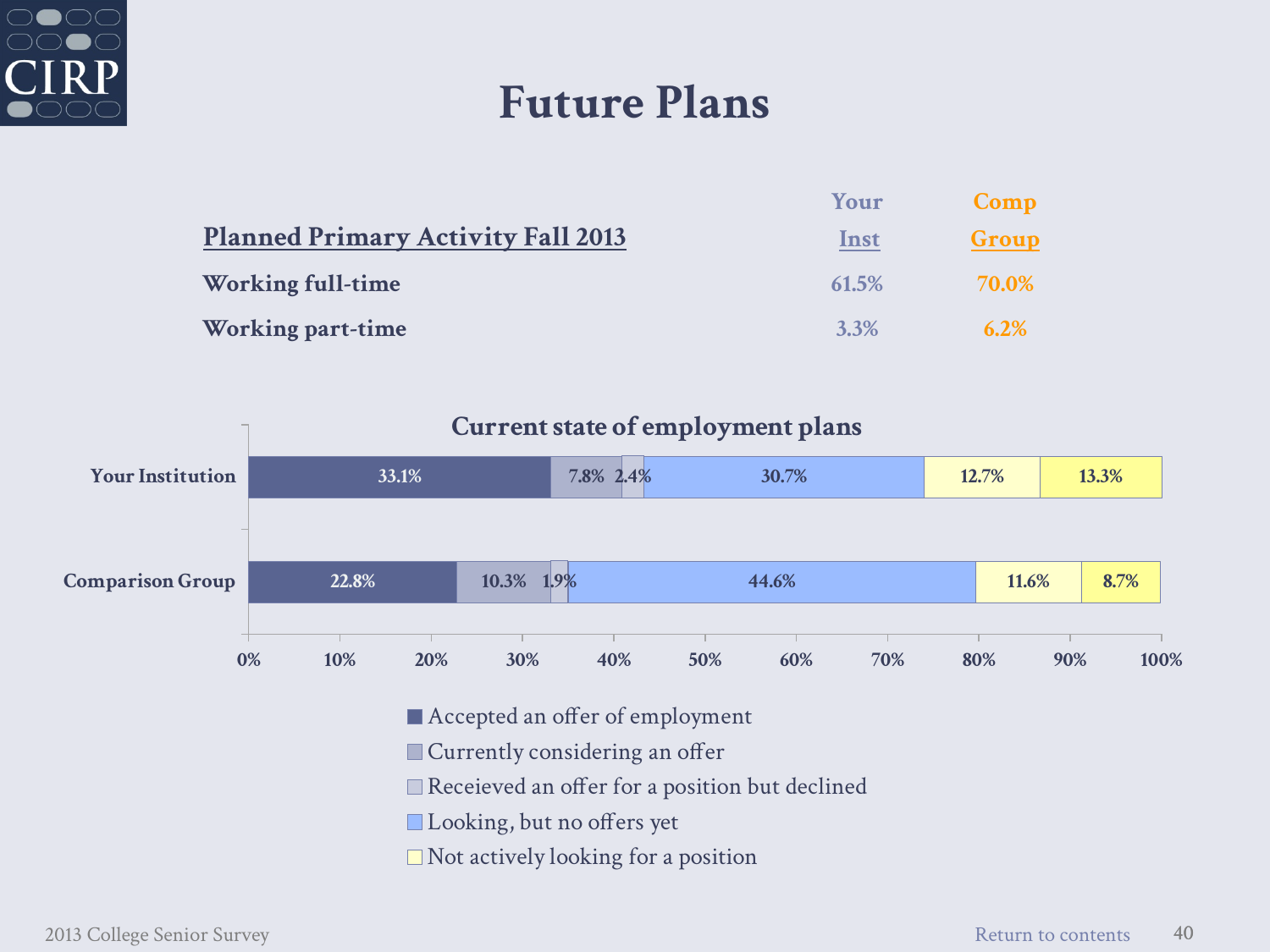

Future Plans
| Planned Primary Activity Fall 2013 | Your Inst | Comp Group |
| --- | --- | --- |
| Working full-time | 61.5% | 70.0% |
| Working part-time | 3.3% | 6.2% |

### Chart: Current state of employment plans

| Category | Accepted an offer of employment | Currently considering an offer | Receieved an offer for a position but declined | Looking, but no offers yet | Not actively looking for a position | Not planning on employment this fall |
|---|---|---|---|---|---|---|
| Comparison Group | 0.228 | 0.103 | 0.019 | 0.446 | 0.116 | 0.087 |
| Your Institution | 0.331 | 0.078 | 0.024 | 0.307 | 0.127 | 0.133 |
2013 College Senior Survey
40
40